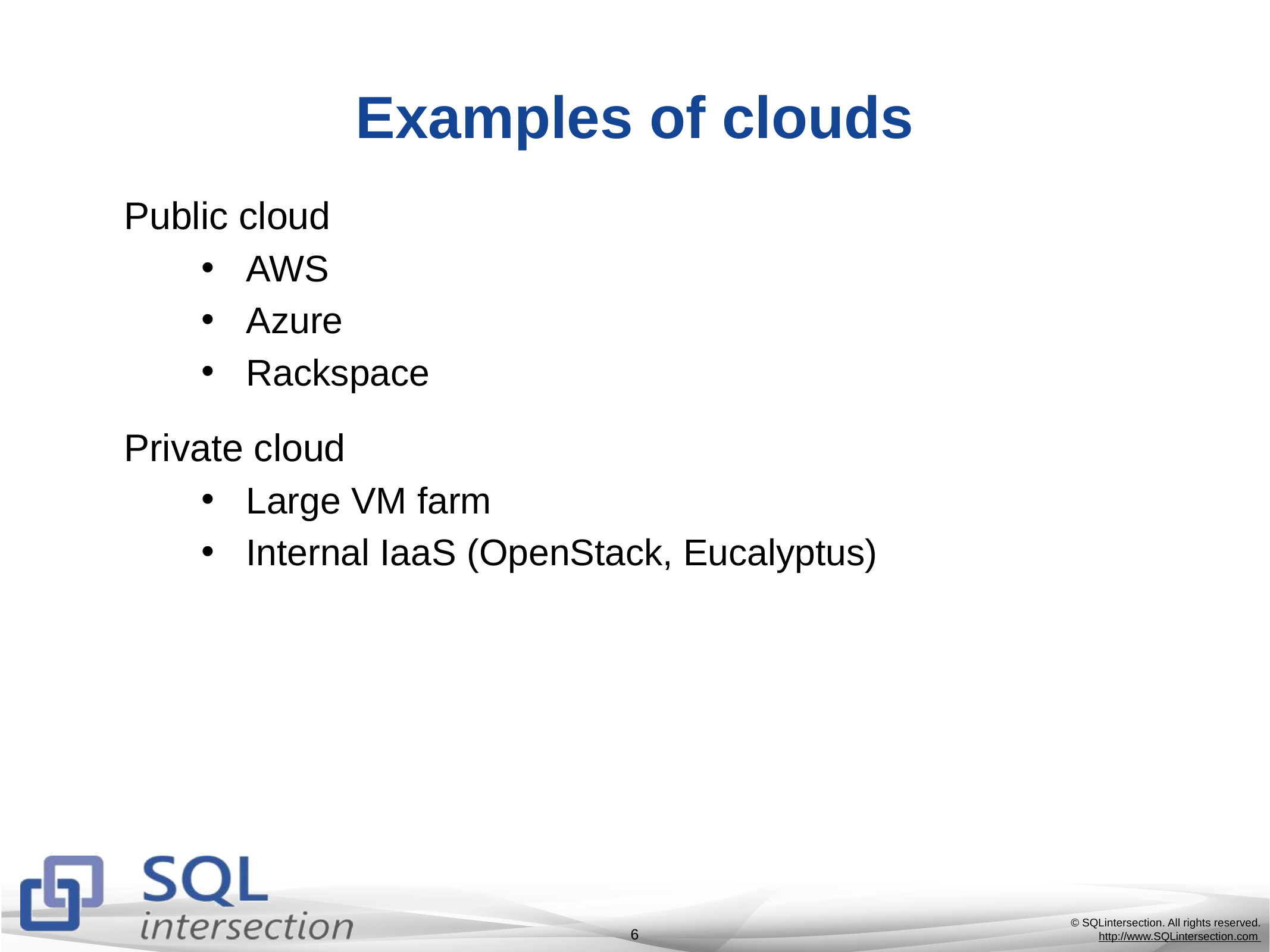

# Examples of clouds
Public cloud
AWS
Azure
Rackspace
Private cloud
Large VM farm
Internal IaaS (OpenStack, Eucalyptus)